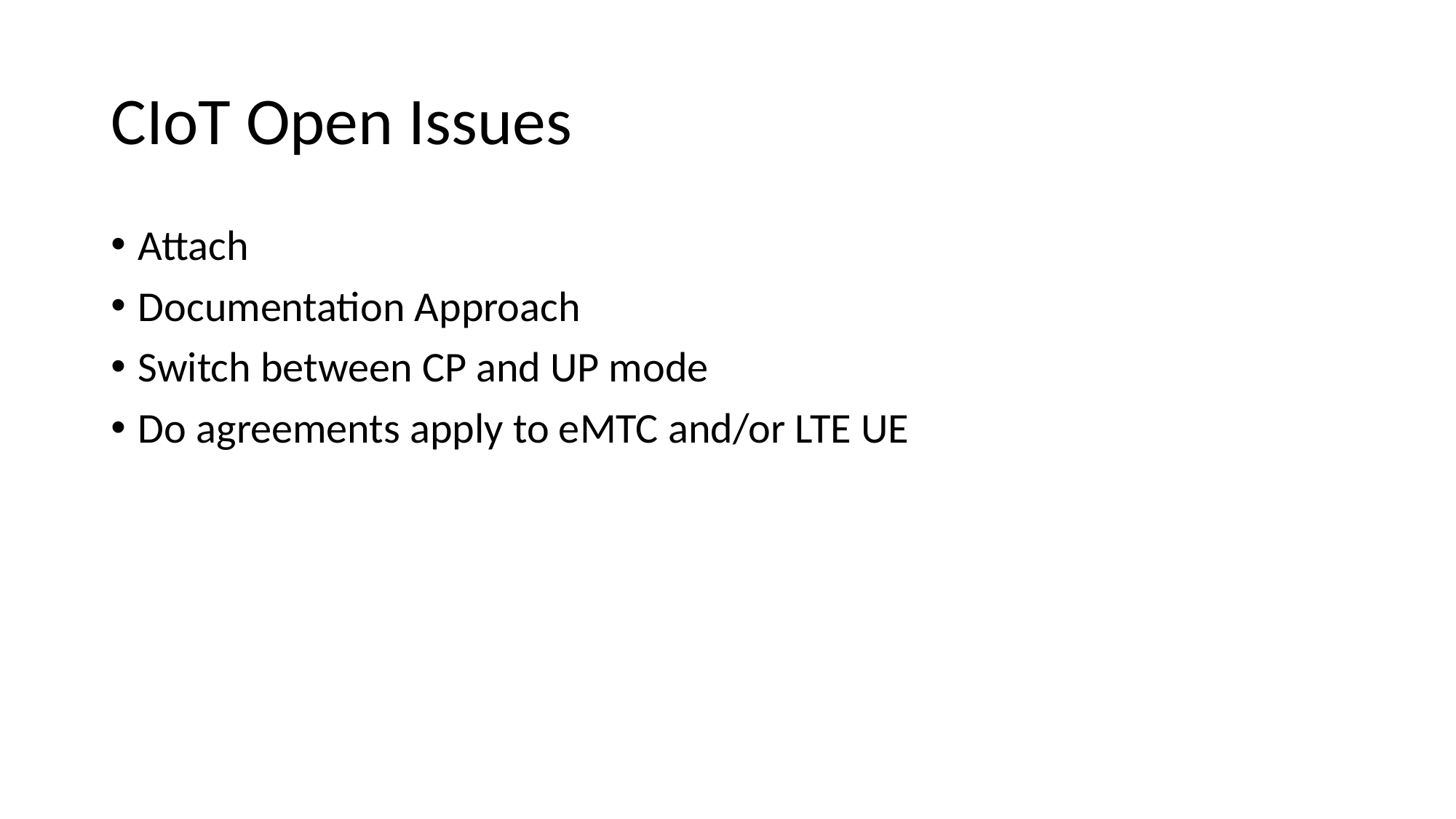

# CIoT Open Issues
Attach
Documentation Approach
Switch between CP and UP mode
Do agreements apply to eMTC and/or LTE UE